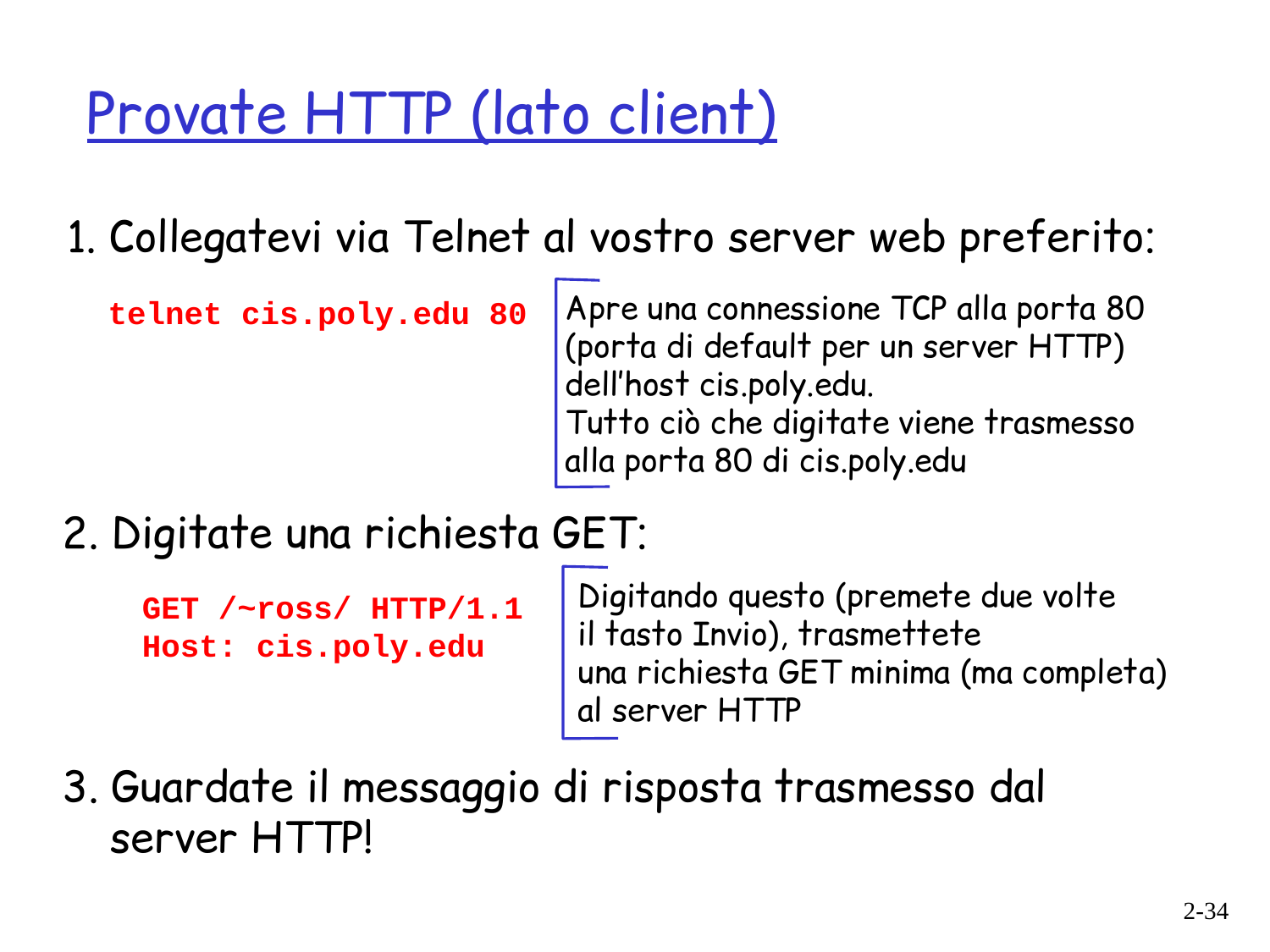

# Provate HTTP (lato client)
1. Collegatevi via Telnet al vostro server web preferito:

Apre una connessione TCP alla porta 80
(porta di default per un server HTTP)
dell’host cis.poly.edu.
Tutto ciò che digitate viene trasmesso
alla porta 80 di cis.poly.edu
telnet cis.poly.edu 80
2. Digitate una richiesta GET:

Digitando questo (premete due volte
il tasto Invio), trasmettete
una richiesta GET minima (ma completa)
al server HTTP
GET /~ross/ HTTP/1.1
Host: cis.poly.edu
3. Guardate il messaggio di risposta trasmesso dal server HTTP!
2-34